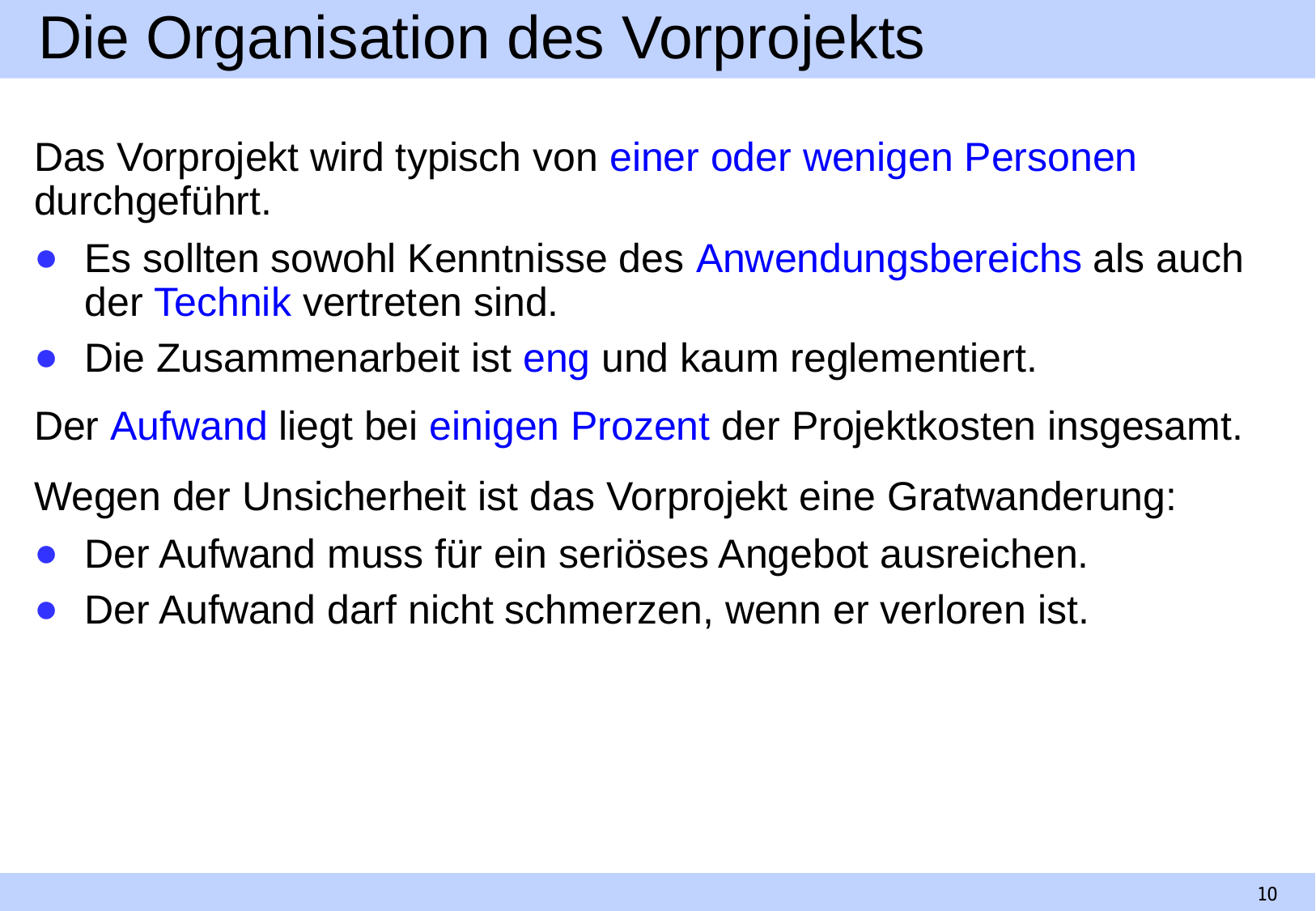

# Die Organisation des Vorprojekts
Das Vorprojekt wird typisch von einer oder wenigen Personen durchgeführt.
Es sollten sowohl Kenntnisse des Anwendungsbereichs als auch der Technik vertreten sind.
Die Zusammenarbeit ist eng und kaum reglementiert.
Der Aufwand liegt bei einigen Prozent der Projektkosten insgesamt.
Wegen der Unsicherheit ist das Vorprojekt eine Gratwanderung:
Der Aufwand muss für ein seriöses Angebot ausreichen.
Der Aufwand darf nicht schmerzen, wenn er verloren ist.

10